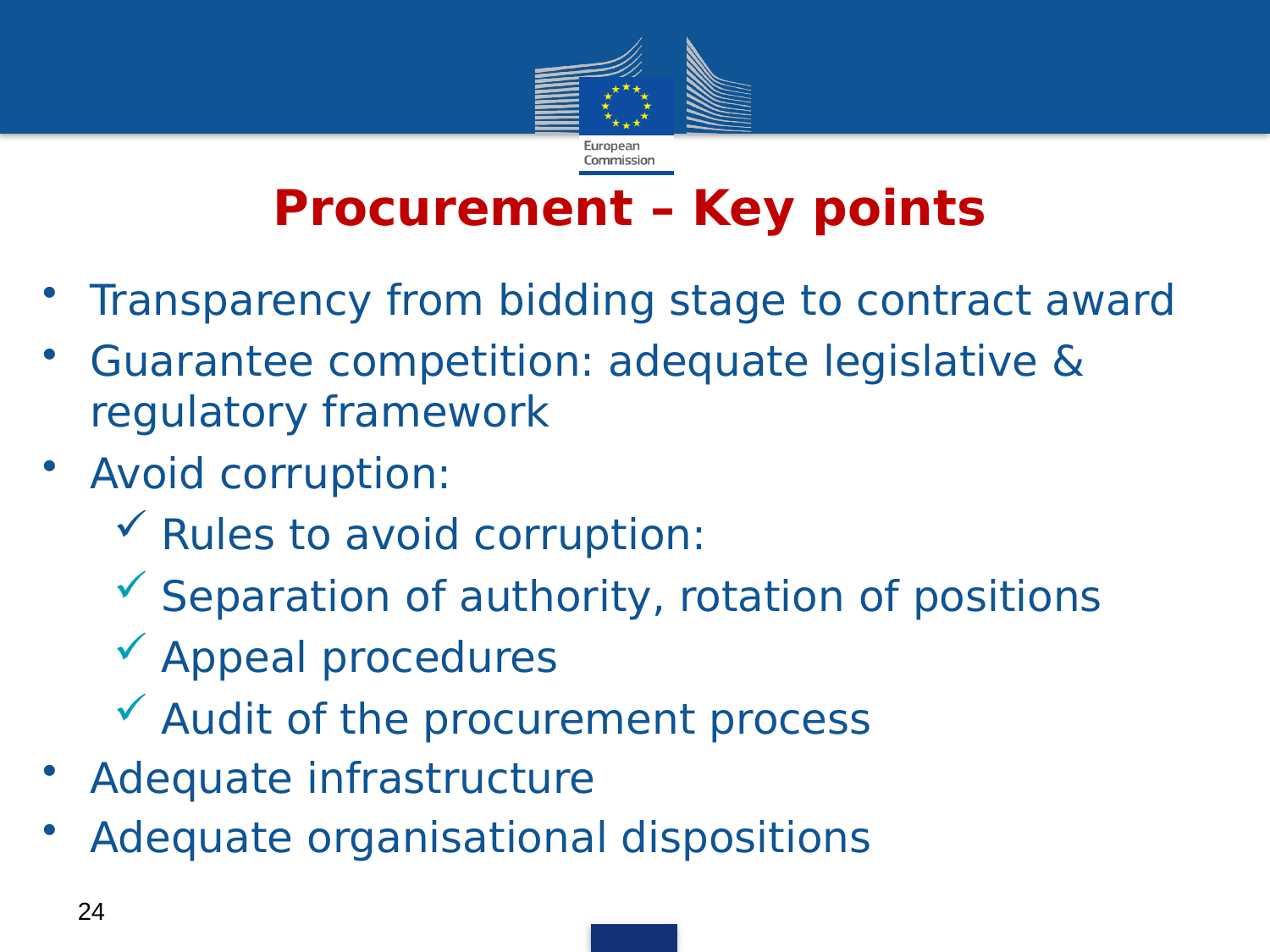

# Procurement – Key points
Transparency from bidding stage to contract award
Guarantee competition: adequate legislative & regulatory framework
Avoid corruption:
Rules to avoid corruption:
Separation of authority, rotation of positions
Appeal procedures
Audit of the procurement process
Adequate infrastructure
Adequate organisational dispositions

24